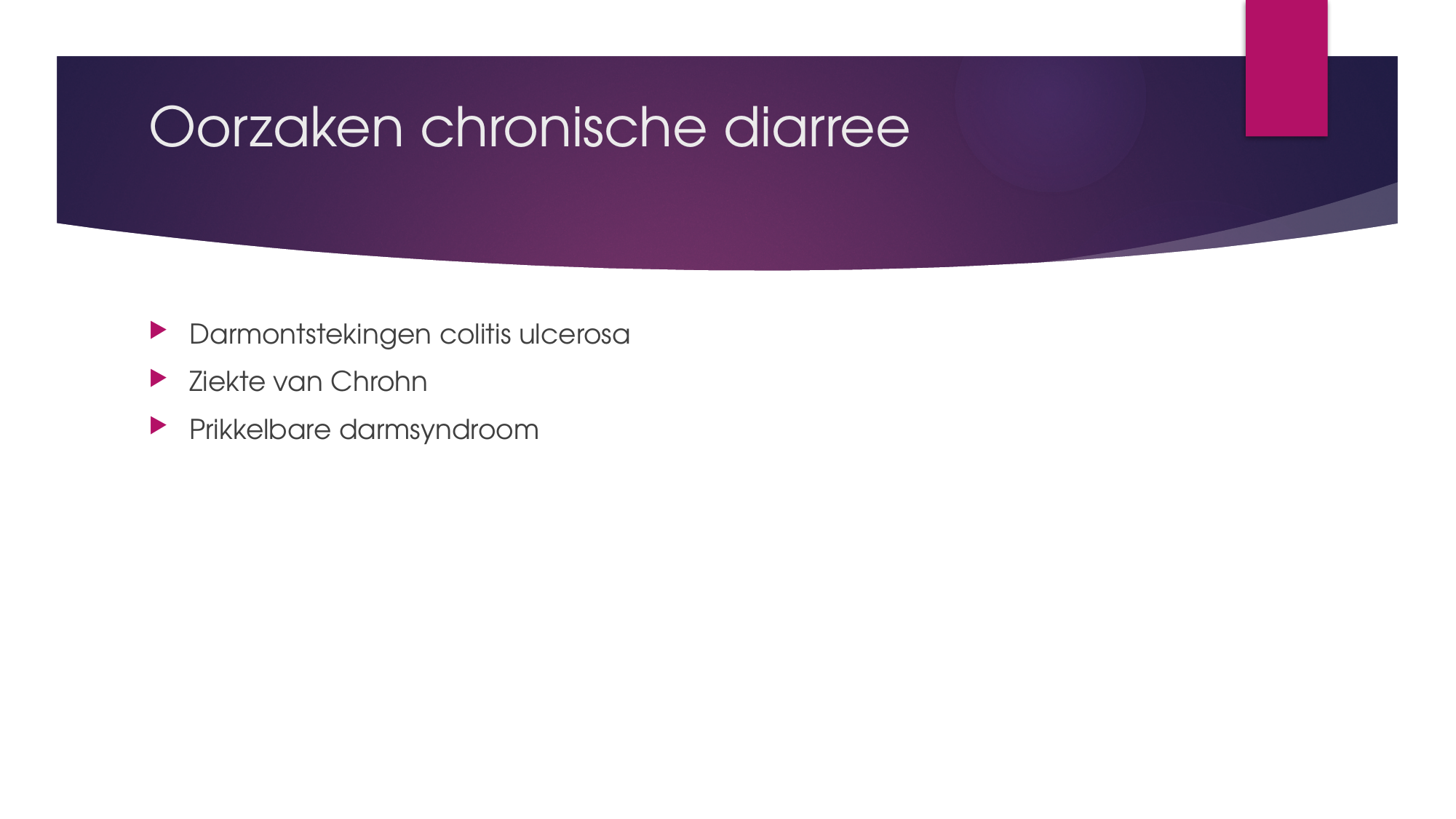

# Oorzaken chronische diarree
Darmontstekingen colitis ulcerosa
Ziekte van Chrohn
Prikkelbare darmsyndroom